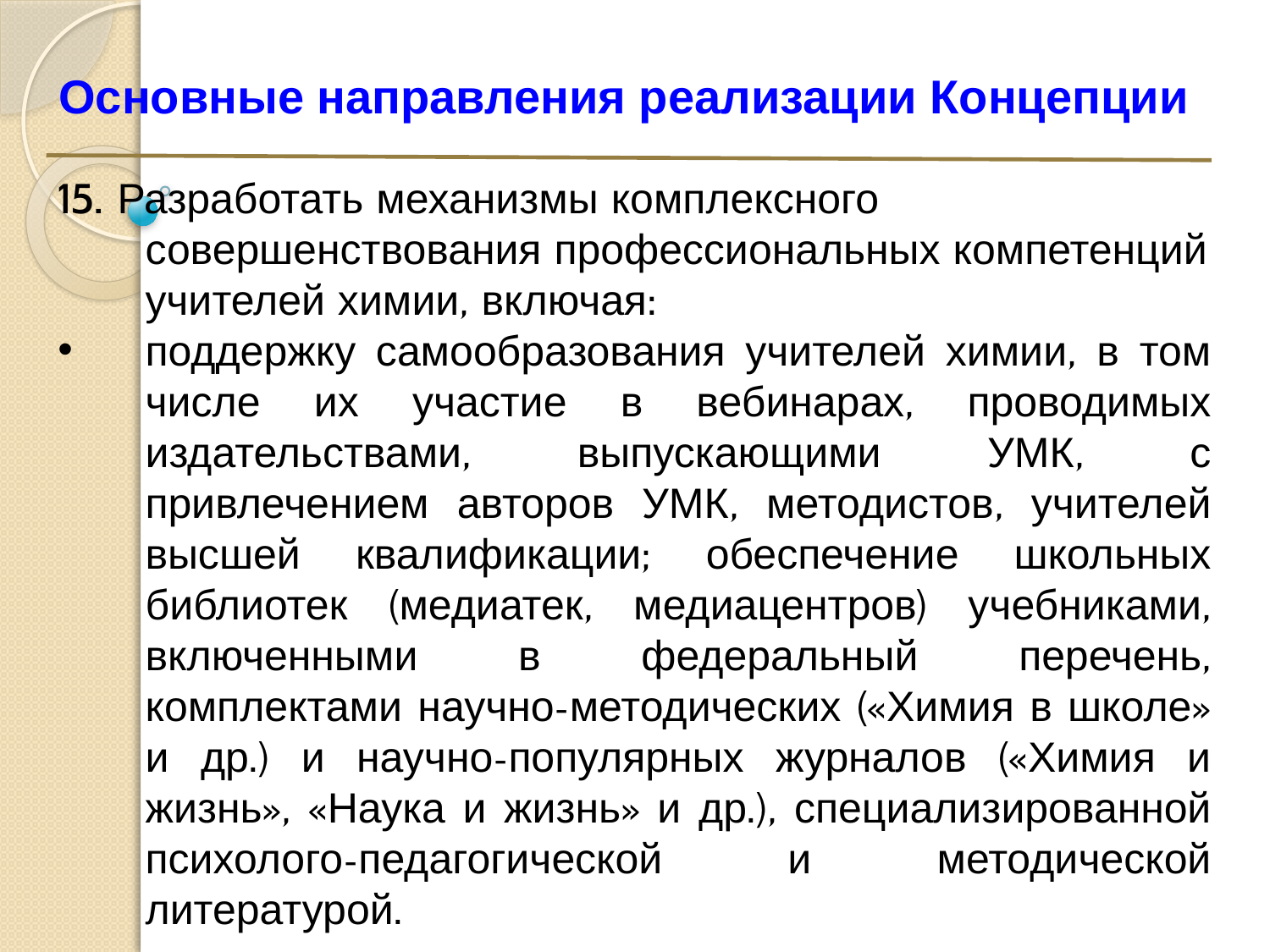

# Основные направления реализации Концепции

15. Разработать механизмы комплексного совершенствования профессиональных компетенций учителей химии, включая:
поддержку самообразования учителей химии, в том числе их участие в вебинарах, проводимых издательствами, выпускающими УМК, с привлечением авторов УМК, методистов, учителей высшей квалификации; обеспечение школьных библиотек (медиатек, медиацентров) учебниками, включенными в федеральный перечень, комплектами научно-методических («Химия в школе» и др.) и научно-популярных журналов («Химия и жизнь», «Наука и жизнь» и др.), специализированной психолого-педагогической и методической литературой.